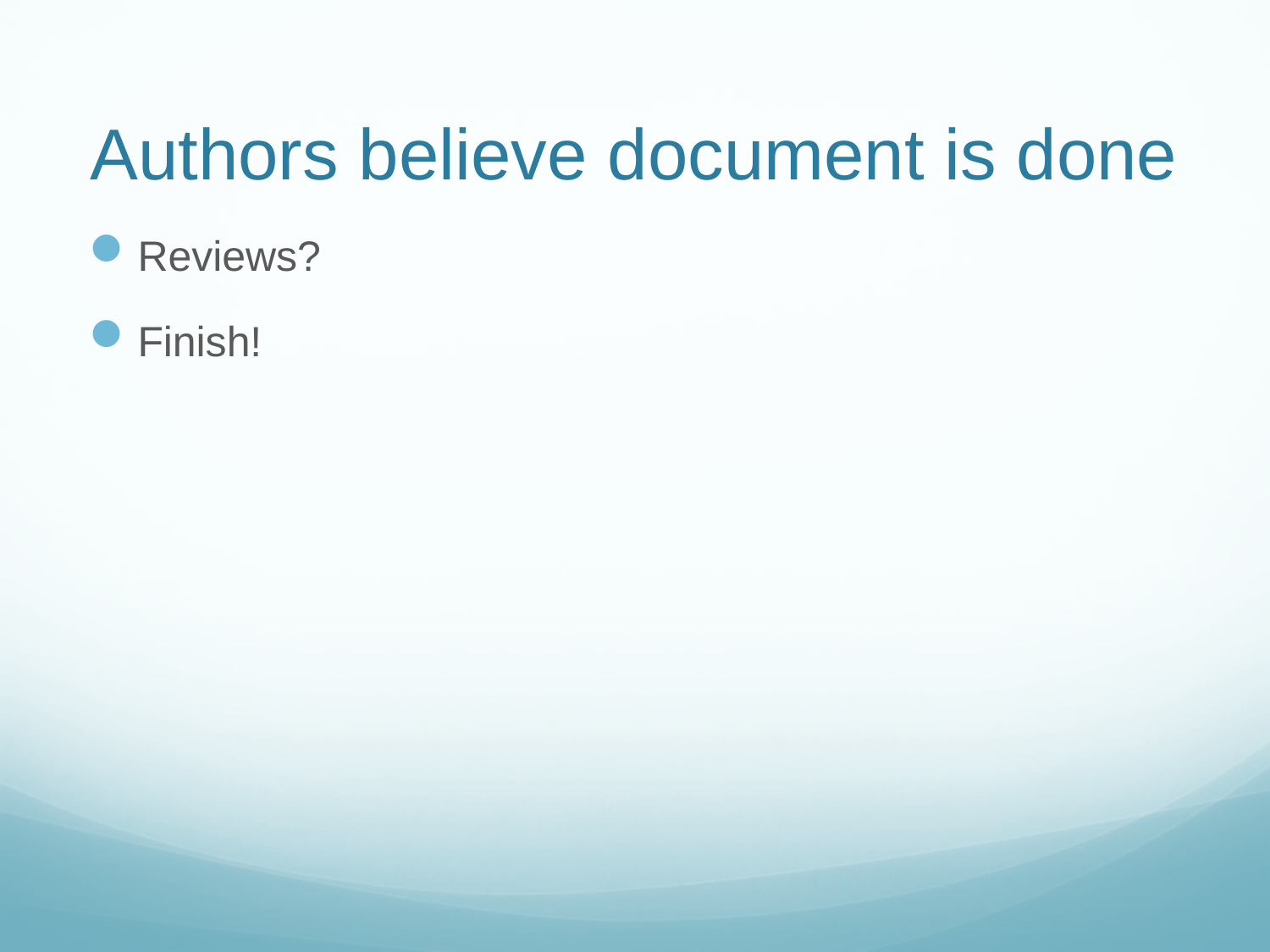

# Authors believe document is done
Reviews?
Finish!